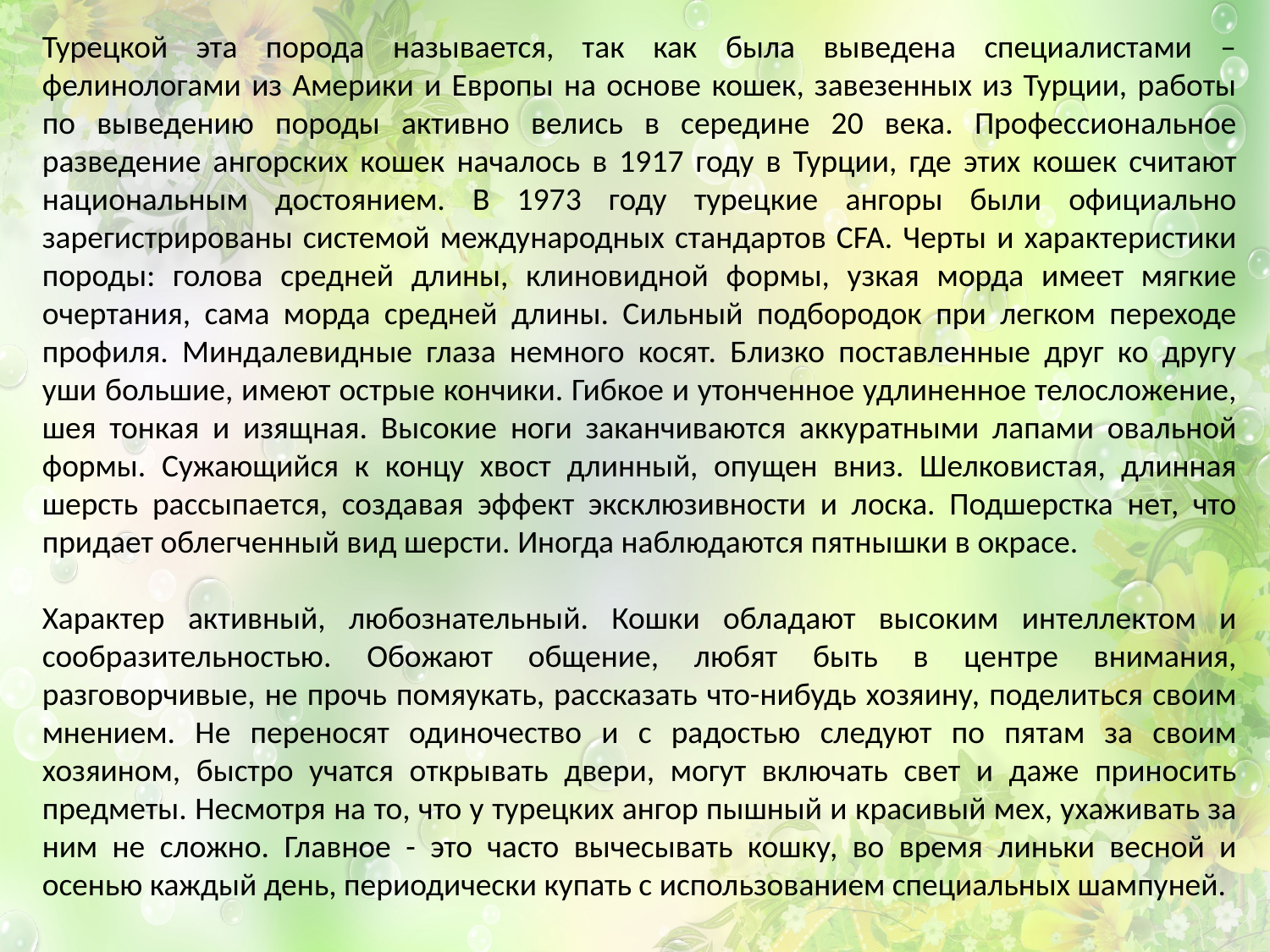

Турецкой эта порода называется, так как была выведена специалистами – фелинологами из Америки и Европы на основе кошек, завезенных из Турции, работы по выведению породы активно велись в середине 20 века. Профессиональное разведение ангорских кошек началось в 1917 году в Турции, где этих кошек считают национальным достоянием. В 1973 году турецкие ангоры были официально зарегистрированы системой международных стандартов CFA. Черты и характеристики породы: голова средней длины, клиновидной формы, узкая морда имеет мягкие очертания, сама морда средней длины. Сильный подбородок при легком переходе профиля. Миндалевидные глаза немного косят. Близко поставленные друг ко другу уши большие, имеют острые кончики. Гибкое и утонченное удлиненное телосложение, шея тонкая и изящная. Высокие ноги заканчиваются аккуратными лапами овальной формы. Сужающийся к концу хвост длинный, опущен вниз. Шелковистая, длинная шерсть рассыпается, создавая эффект эксклюзивности и лоска. Подшерстка нет, что придает облегченный вид шерсти. Иногда наблюдаются пятнышки в окрасе.

Характер активный, любознательный. Кошки обладают высоким интеллектом и сообразительностью. Обожают общение, любят быть в центре внимания, разговорчивые, не прочь помяукать, рассказать что-нибудь хозяину, поделиться своим мнением. Не переносят одиночество и с радостью следуют по пятам за своим хозяином, быстро учатся открывать двери, могут включать свет и даже приносить предметы. Несмотря на то, что у турецких ангор пышный и красивый мех, ухаживать за ним не сложно. Главное - это часто вычесывать кошку, во время линьки весной и осенью каждый день, периодически купать с использованием специальных шампуней.